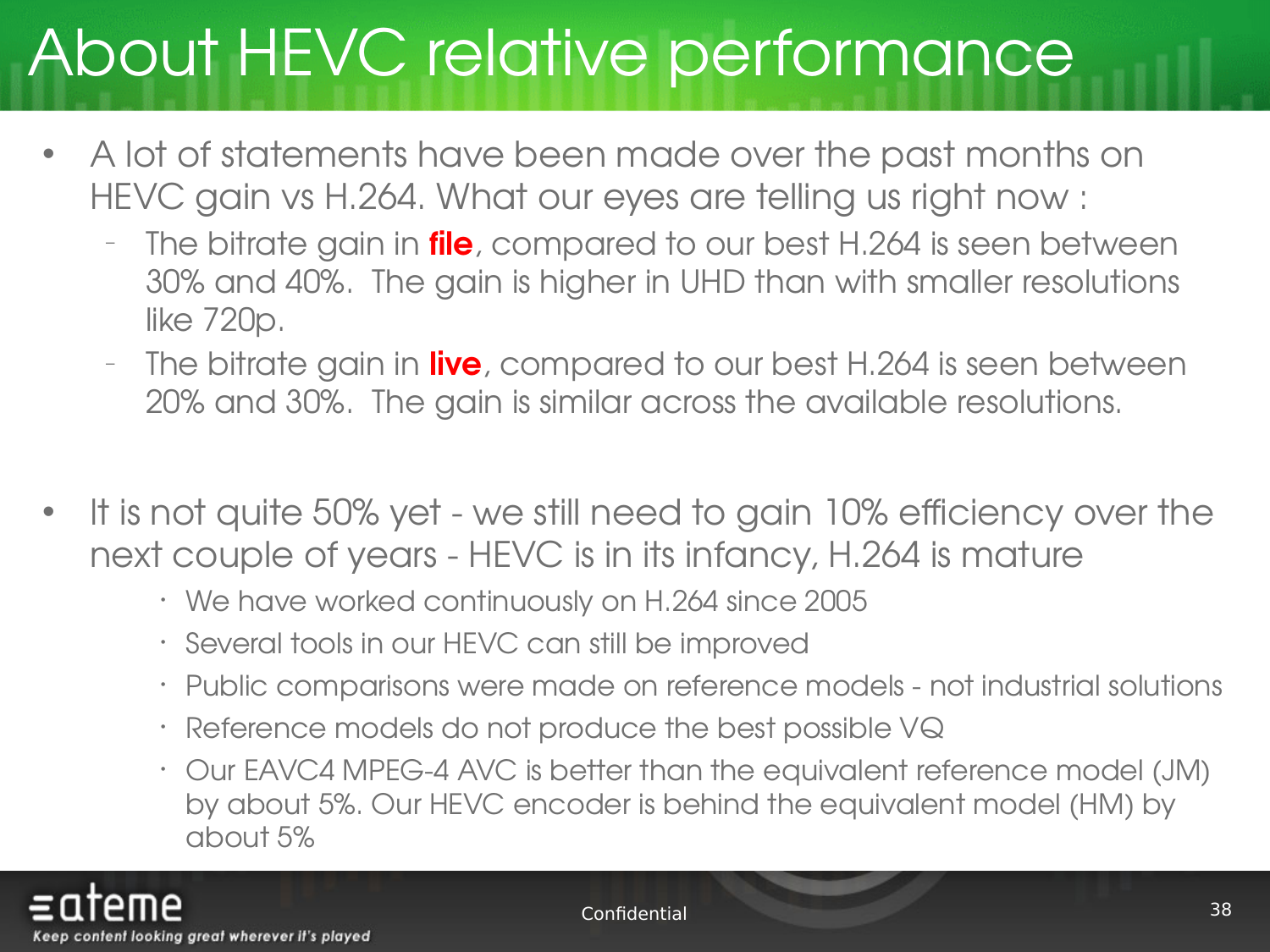

About HEVC relative performance
A lot of statements have been made over the past months on HEVC gain vs H.264. What our eyes are telling us right now :
The bitrate gain in file, compared to our best H.264 is seen between 30% and 40%.  The gain is higher in UHD than with smaller resolutions like 720p.
The bitrate gain in live, compared to our best H.264 is seen between 20% and 30%.  The gain is similar across the available resolutions.

It is not quite 50% yet - we still need to gain 10% efficiency over the next couple of years - HEVC is in its infancy, H.264 is mature
We have worked continuously on H.264 since 2005
Several tools in our HEVC can still be improved
Public comparisons were made on reference models - not industrial solutions
Reference models do not produce the best possible VQ
Our EAVC4 MPEG-4 AVC is better than the equivalent reference model (JM) by about 5%. Our HEVC encoder is behind the equivalent model (HM) by about 5%